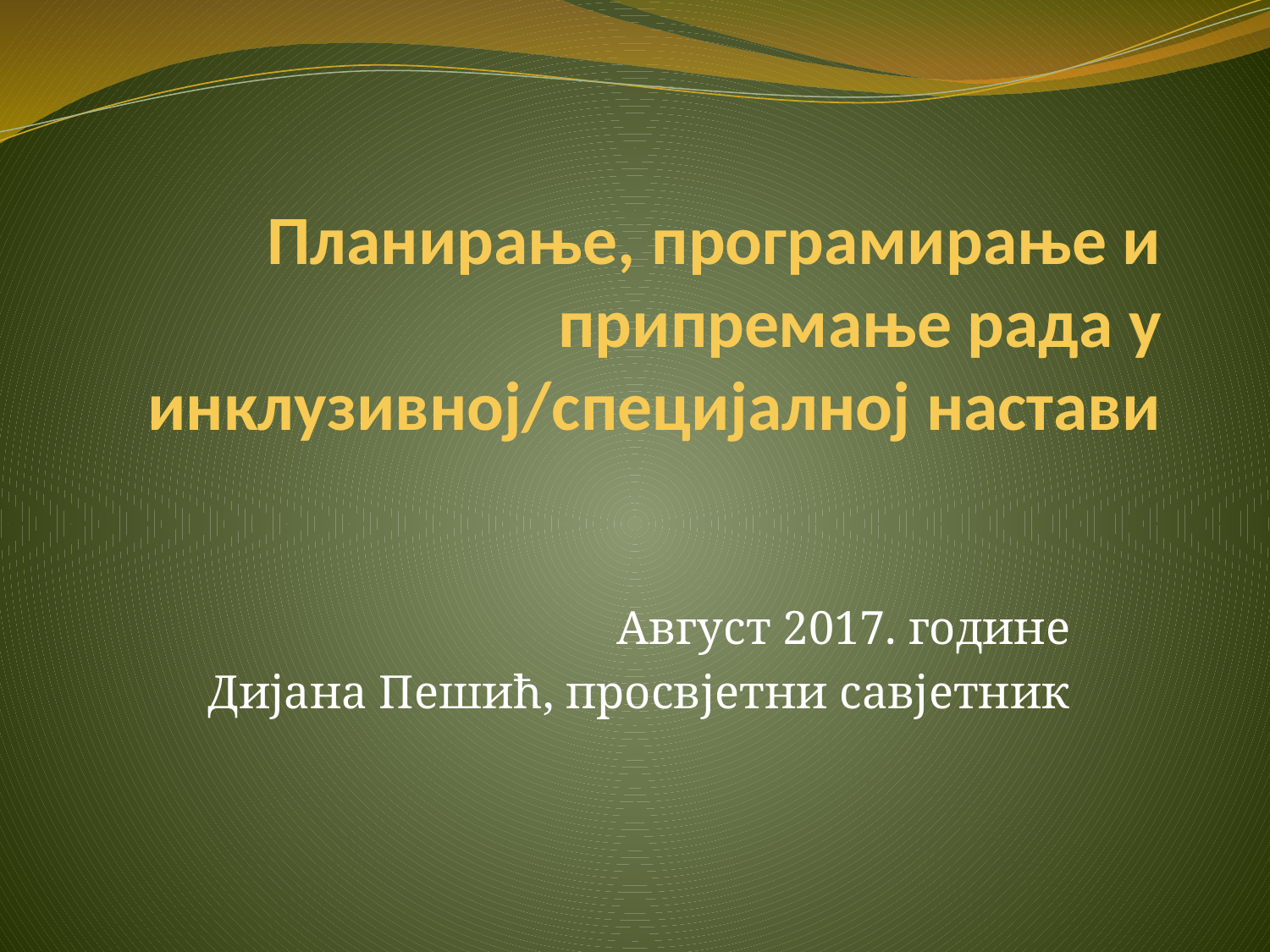

# Планирање, програмирање и припремање рада у инклузивној/специјалној настави
Август 2017. године
Дијана Пешић, просвјетни савјетник